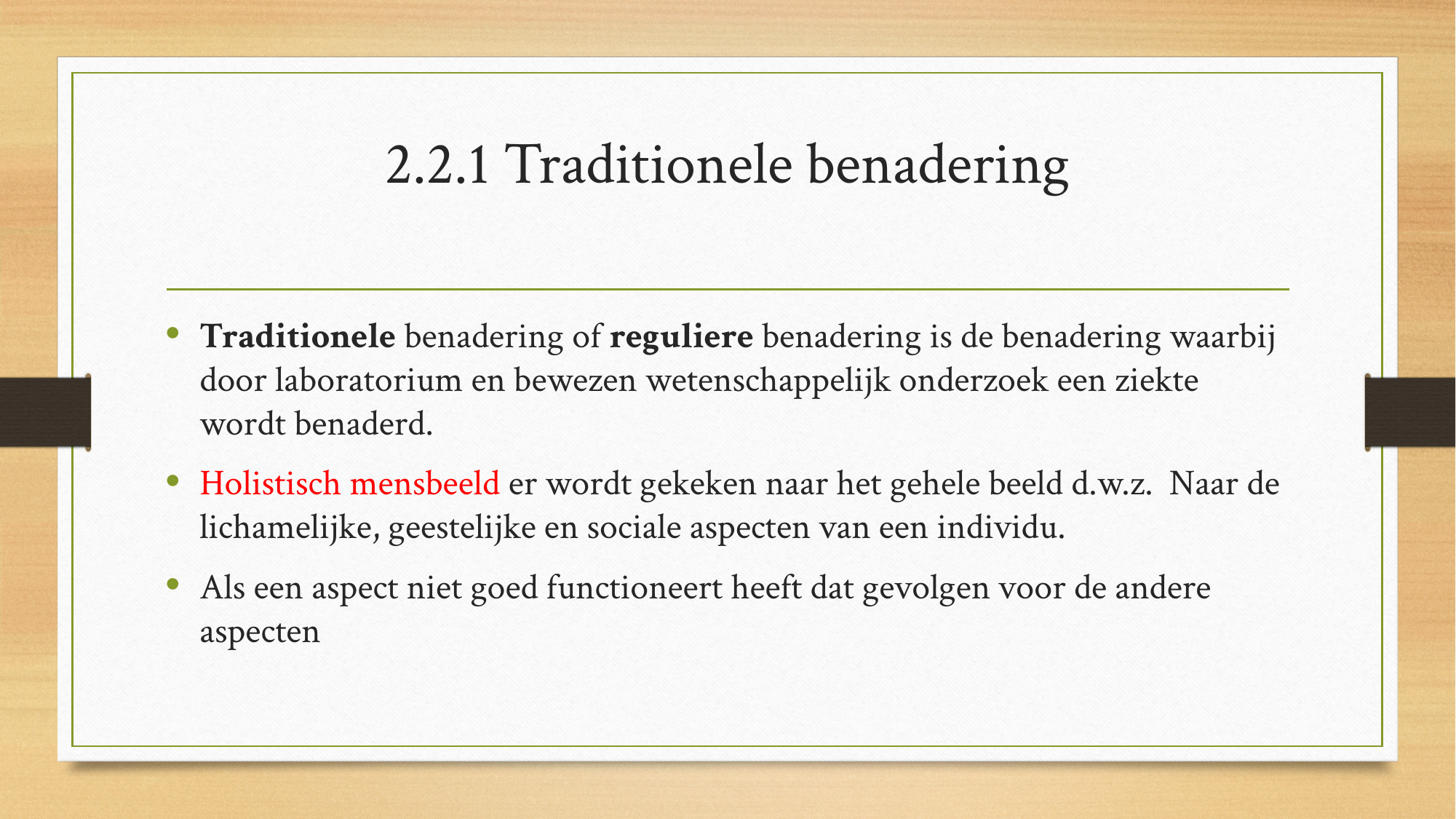

# 2.2.1 Traditionele benadering
Traditionele benadering of reguliere benadering is de benadering waarbij door laboratorium en bewezen wetenschappelijk onderzoek een ziekte wordt benaderd.
Holistisch mensbeeld er wordt gekeken naar het gehele beeld d.w.z.  Naar de lichamelijke, geestelijke en sociale aspecten van een individu.
Als een aspect niet goed functioneert heeft dat gevolgen voor de andere aspecten